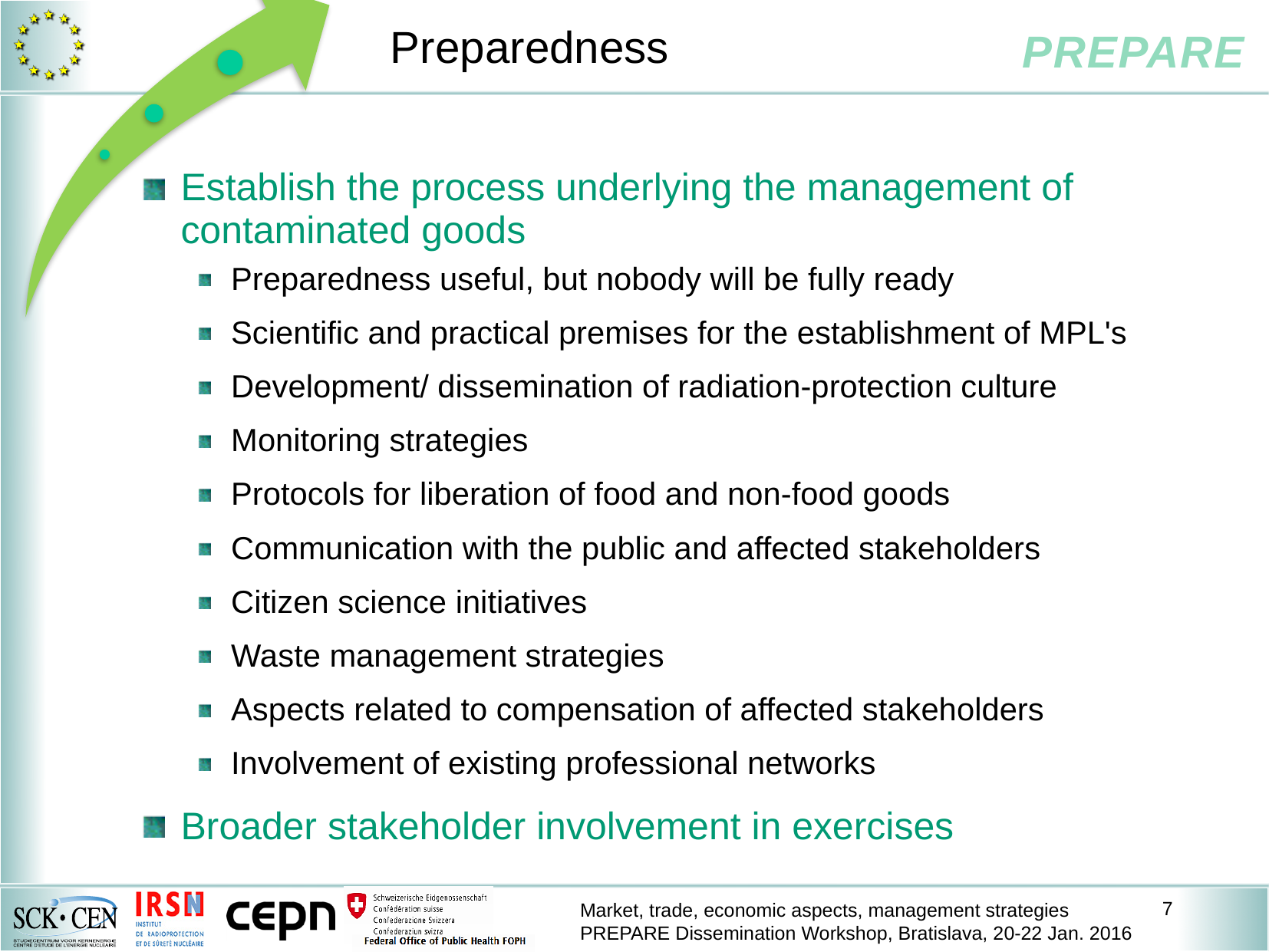

# Preparedness

Establish the process underlying the management of contaminated goods
Preparedness useful, but nobody will be fully ready
Scientific and practical premises for the establishment of MPL's
Development/ dissemination of radiation-protection culture
Monitoring strategies
Protocols for liberation of food and non-food goods
Communication with the public and affected stakeholders
Citizen science initiatives
Waste management strategies
Aspects related to compensation of affected stakeholders
Involvement of existing professional networks
Broader stakeholder involvement in exercises